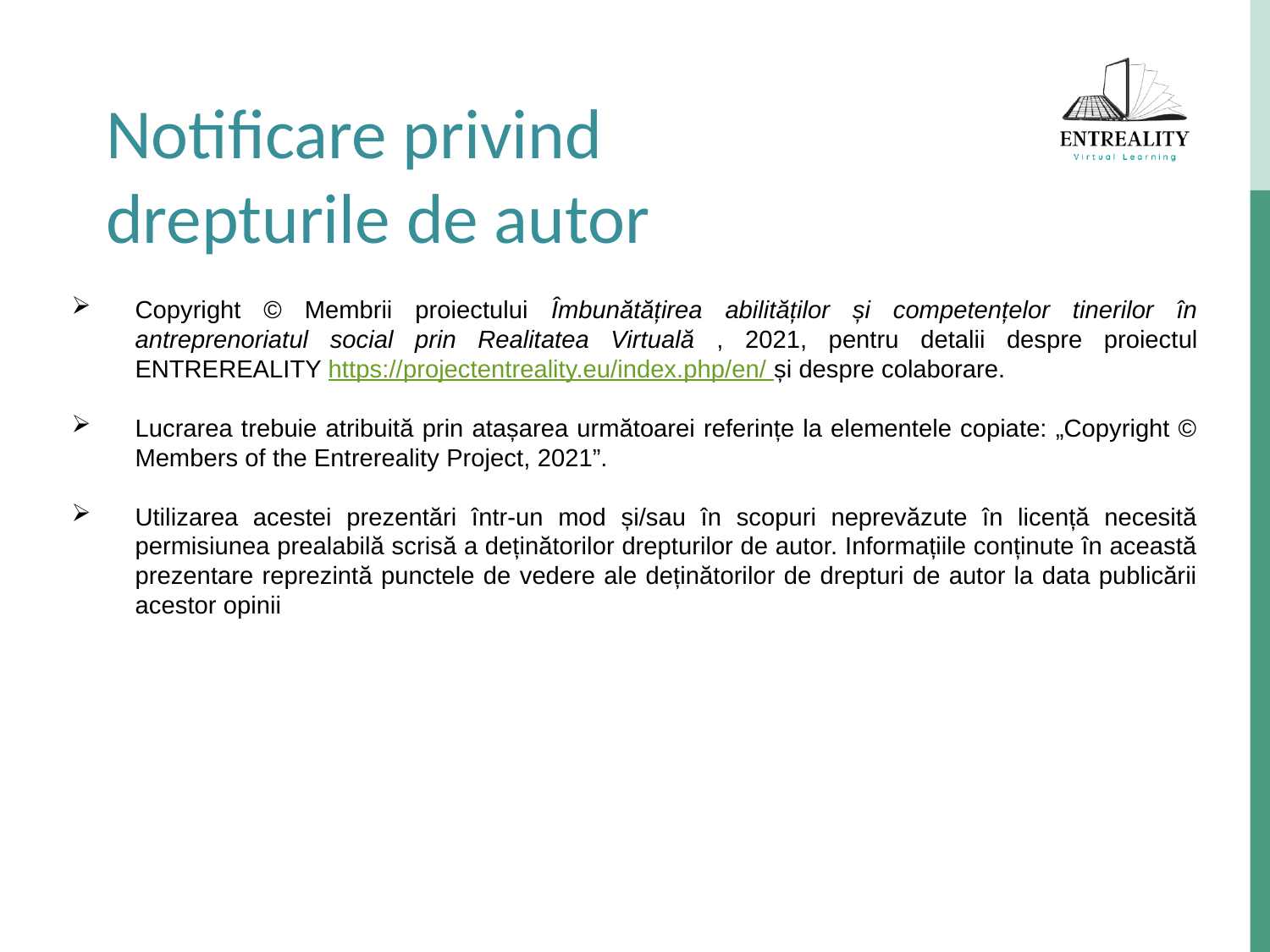

Notificare privind drepturile de autor

Copyright © Membrii proiectului Îmbunătățirea abilităților și competențelor tinerilor în antreprenoriatul social prin Realitatea Virtuală , 2021, pentru detalii despre proiectul ENTREREALITY https://projectentreality.eu/index.php/en/ și despre colaborare.

Lucrarea trebuie atribuită prin atașarea următoarei referințe la elementele copiate: „Copyright © Members of the Entrereality Project, 2021”.

Utilizarea acestei prezentări într-un mod și/sau în scopuri neprevăzute în licență necesită permisiunea prealabilă scrisă a deținătorilor drepturilor de autor. Informațiile conținute în această prezentare reprezintă punctele de vedere ale deținătorilor de drepturi de autor la data publicării acestor opinii